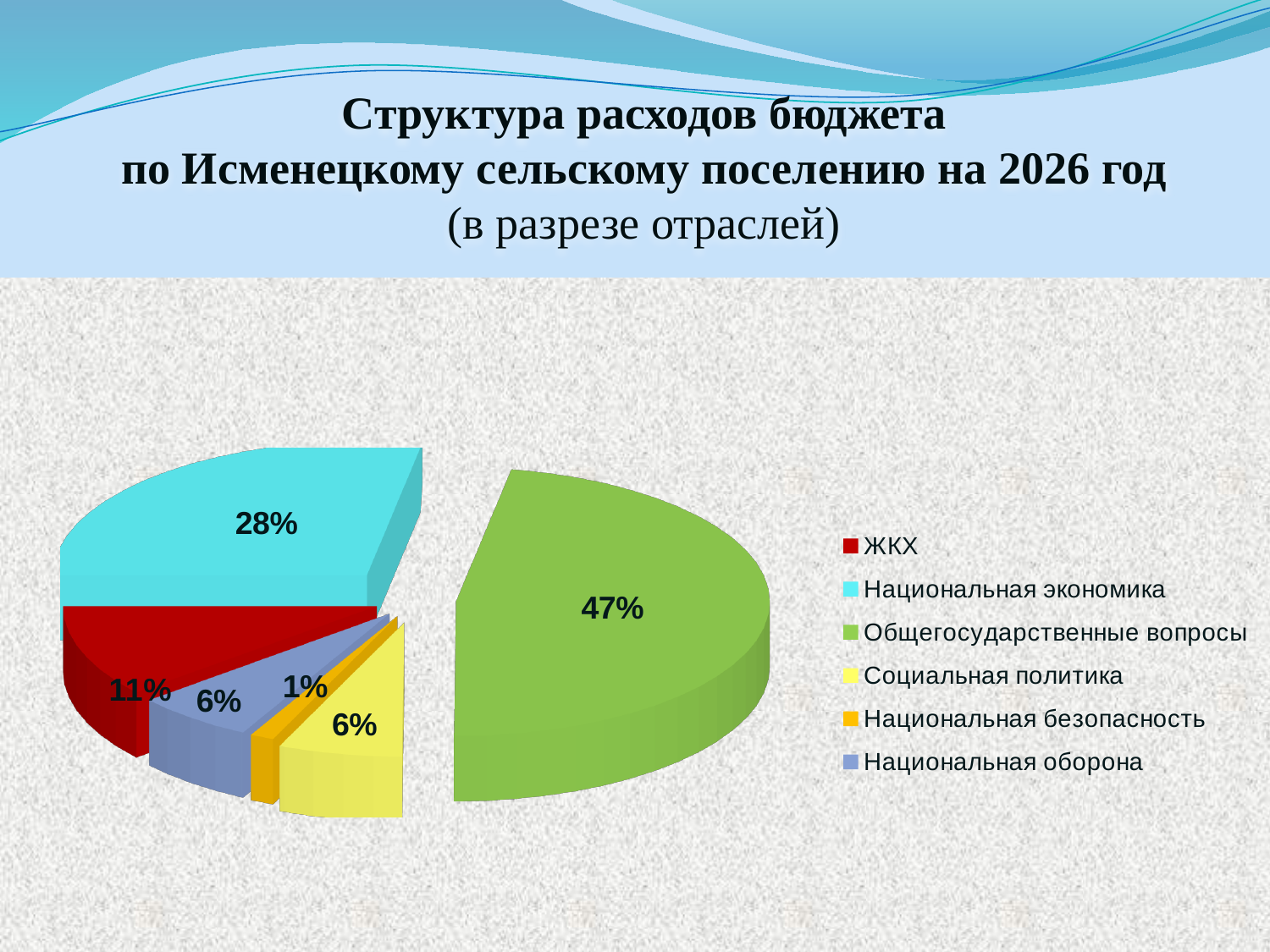

# Структура расходов бюджета по Исменецкому сельскому поселению на 2026 год (в разрезе отраслей)

[unsupported chart]